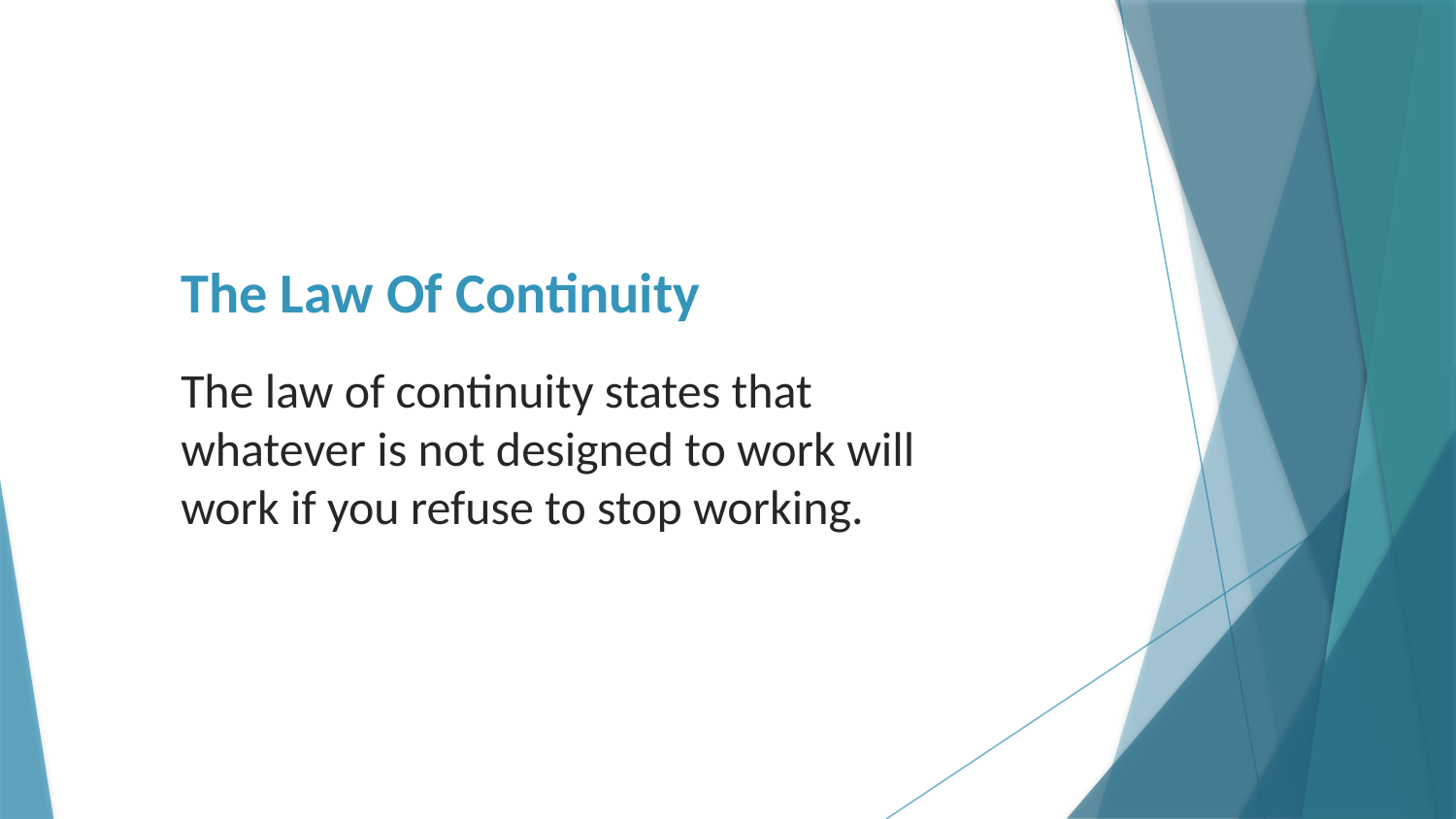

# The Law Of Continuity
The law of continuity states that whatever is not designed to work will work if you refuse to stop working.